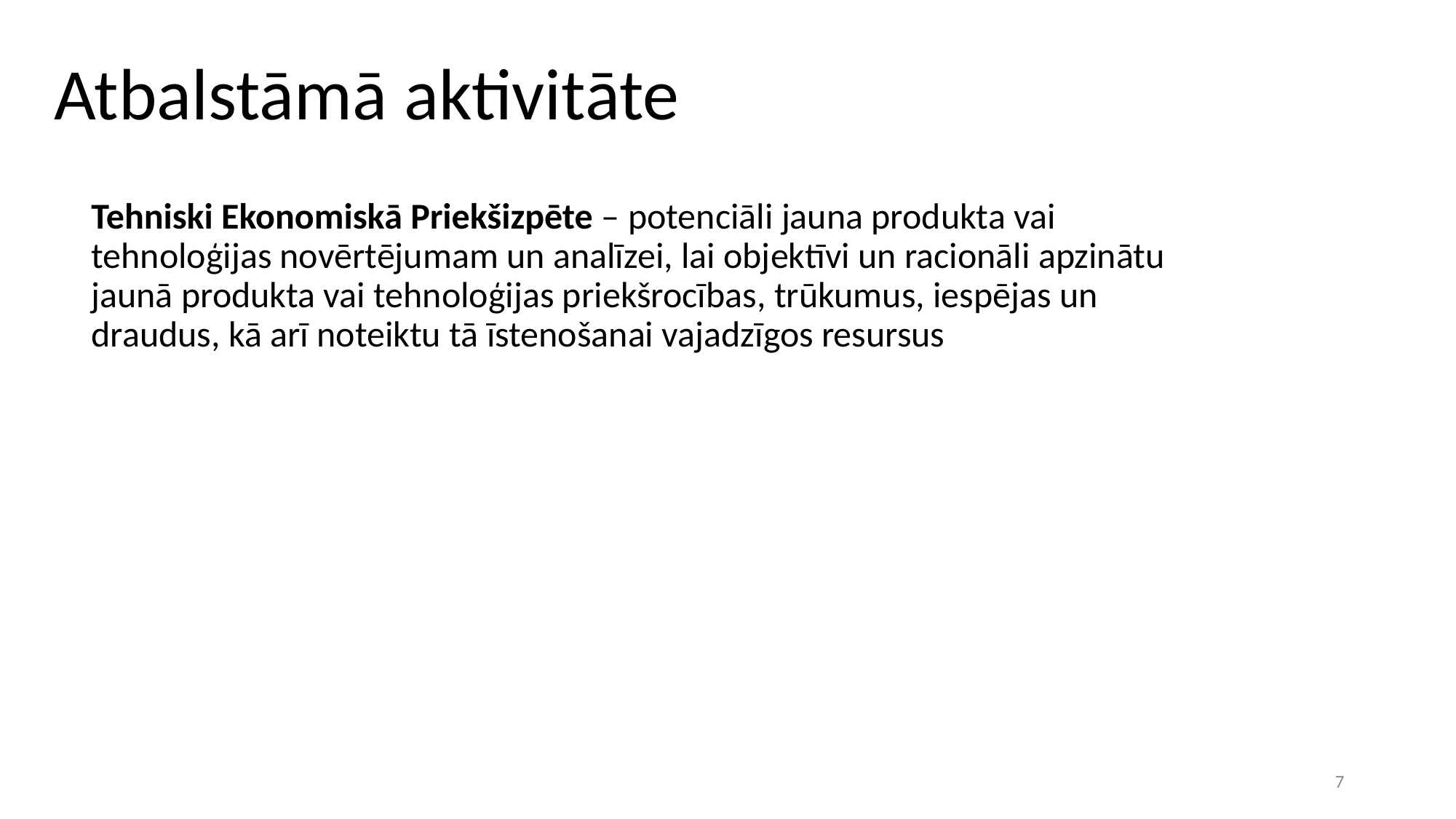

# Atbalstāmā aktivitāte
Tehniski Ekonomiskā Priekšizpēte – potenciāli jauna produkta vai tehnoloģijas novērtējumam un analīzei, lai objektīvi un racionāli apzinātu jaunā produkta vai tehnoloģijas priekšrocības, trūkumus, iespējas un draudus, kā arī noteiktu tā īstenošanai vajadzīgos resursus
7